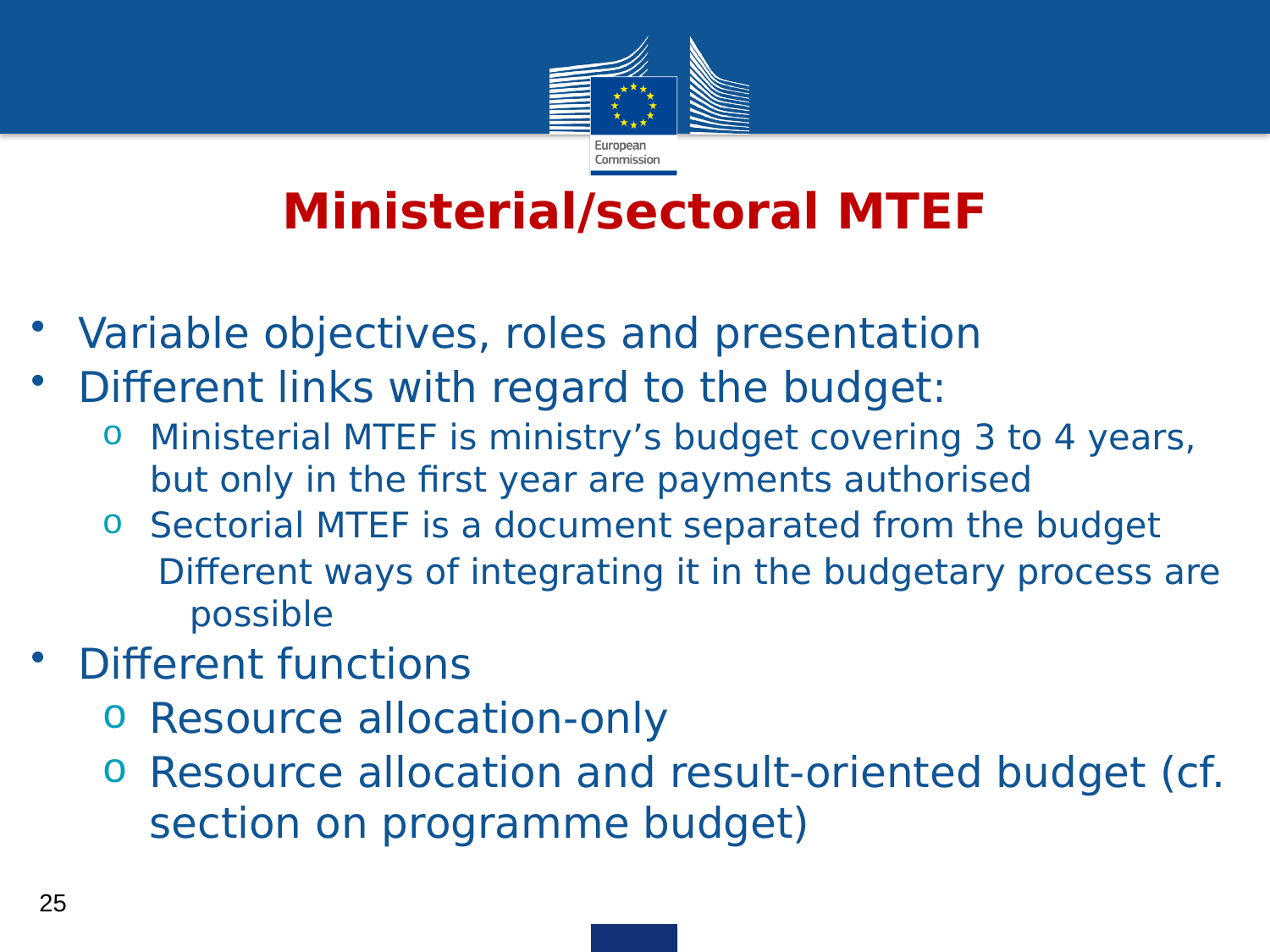

Ministerial/sectoral MTEF
Variable objectives, roles and presentation
Different links with regard to the budget:
Ministerial MTEF is ministry’s budget covering 3 to 4 years, but only in the first year are payments authorised
Sectorial MTEF is a document separated from the budget
Different ways of integrating it in the budgetary process are possible
Different functions
Resource allocation-only
Resource allocation and result-oriented budget (cf. section on programme budget)
25